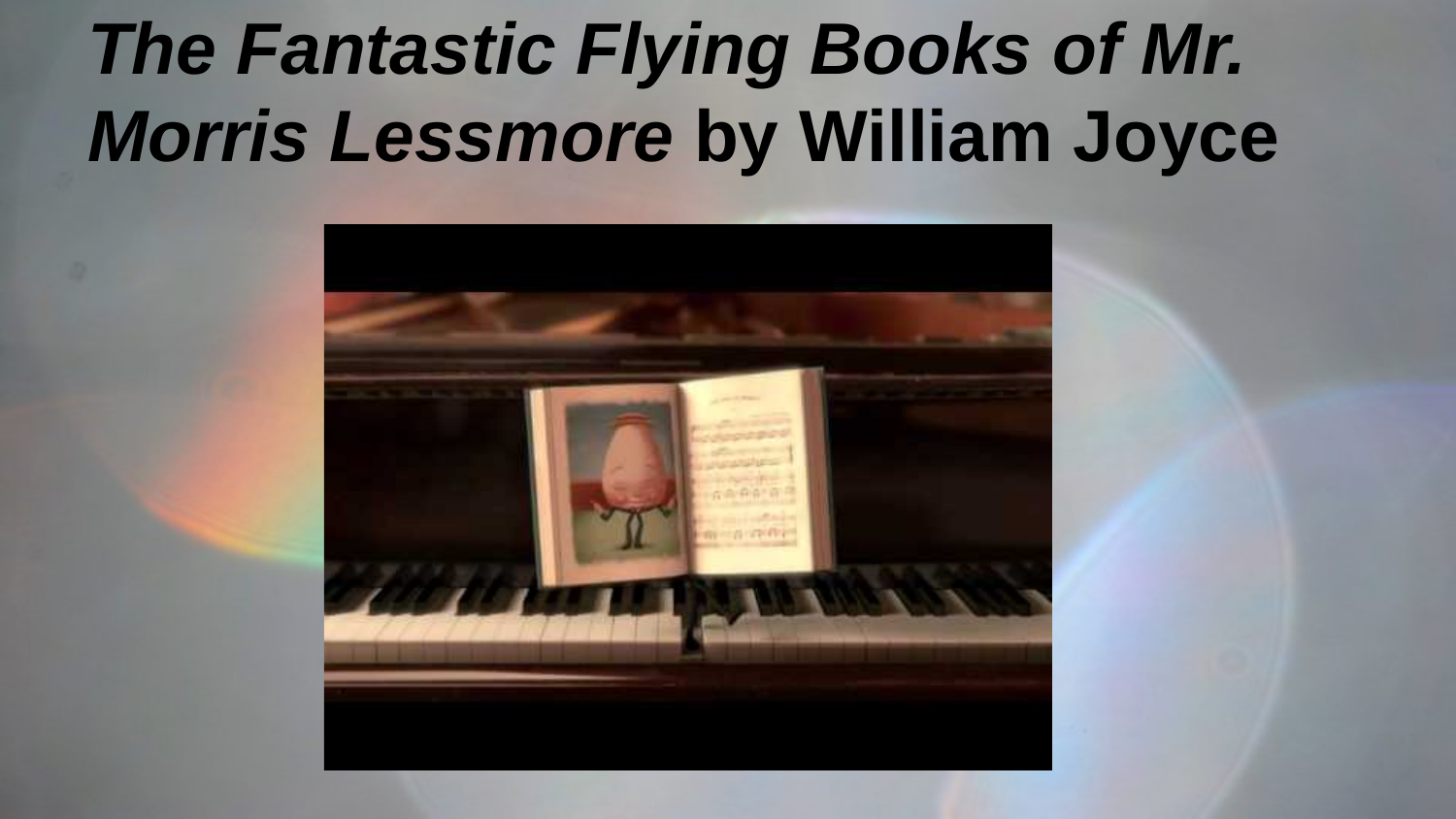

# The Fantastic Flying Books of Mr. Morris Lessmore by William Joyce